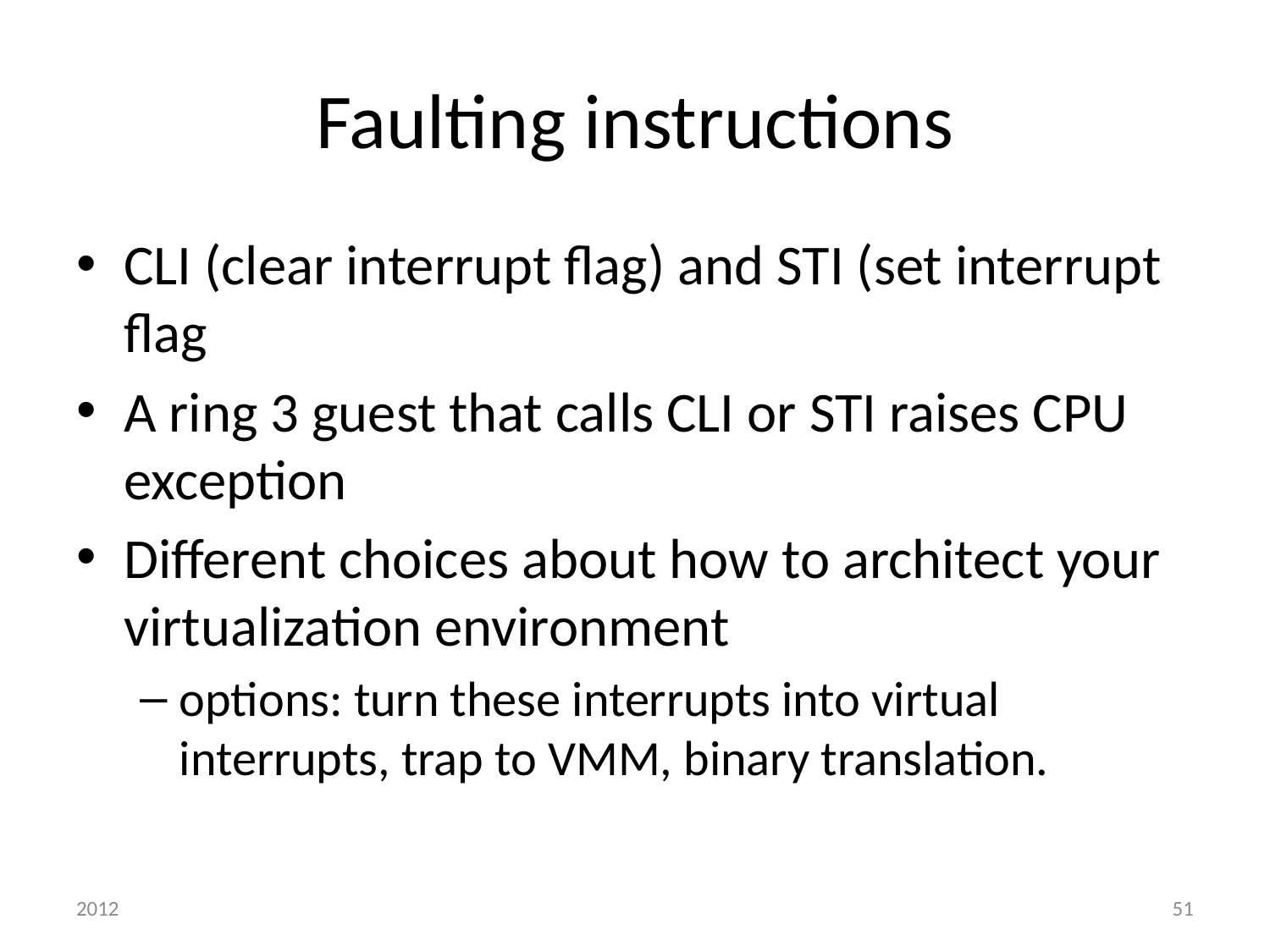

# Faulting instructions
CLI (clear interrupt flag) and STI (set interrupt flag
A ring 3 guest that calls CLI or STI raises CPU exception
Different choices about how to architect your virtualization environment
options: turn these interrupts into virtual interrupts, trap to VMM, binary translation.
2012

51